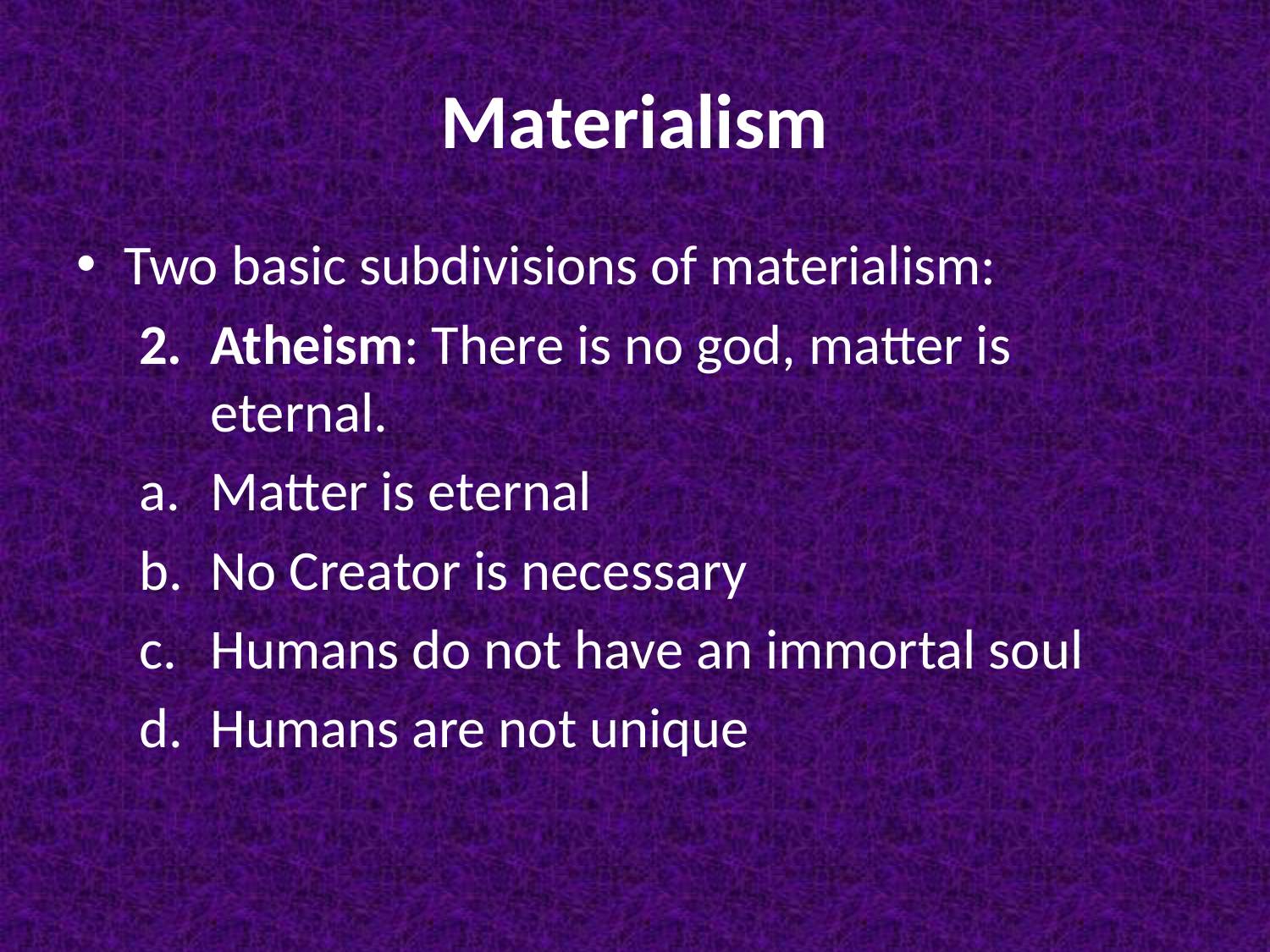

# Materialism
Two basic subdivisions of materialism:
Atheism: There is no god, matter is eternal.
Matter is eternal
No Creator is necessary
Humans do not have an immortal soul
Humans are not unique